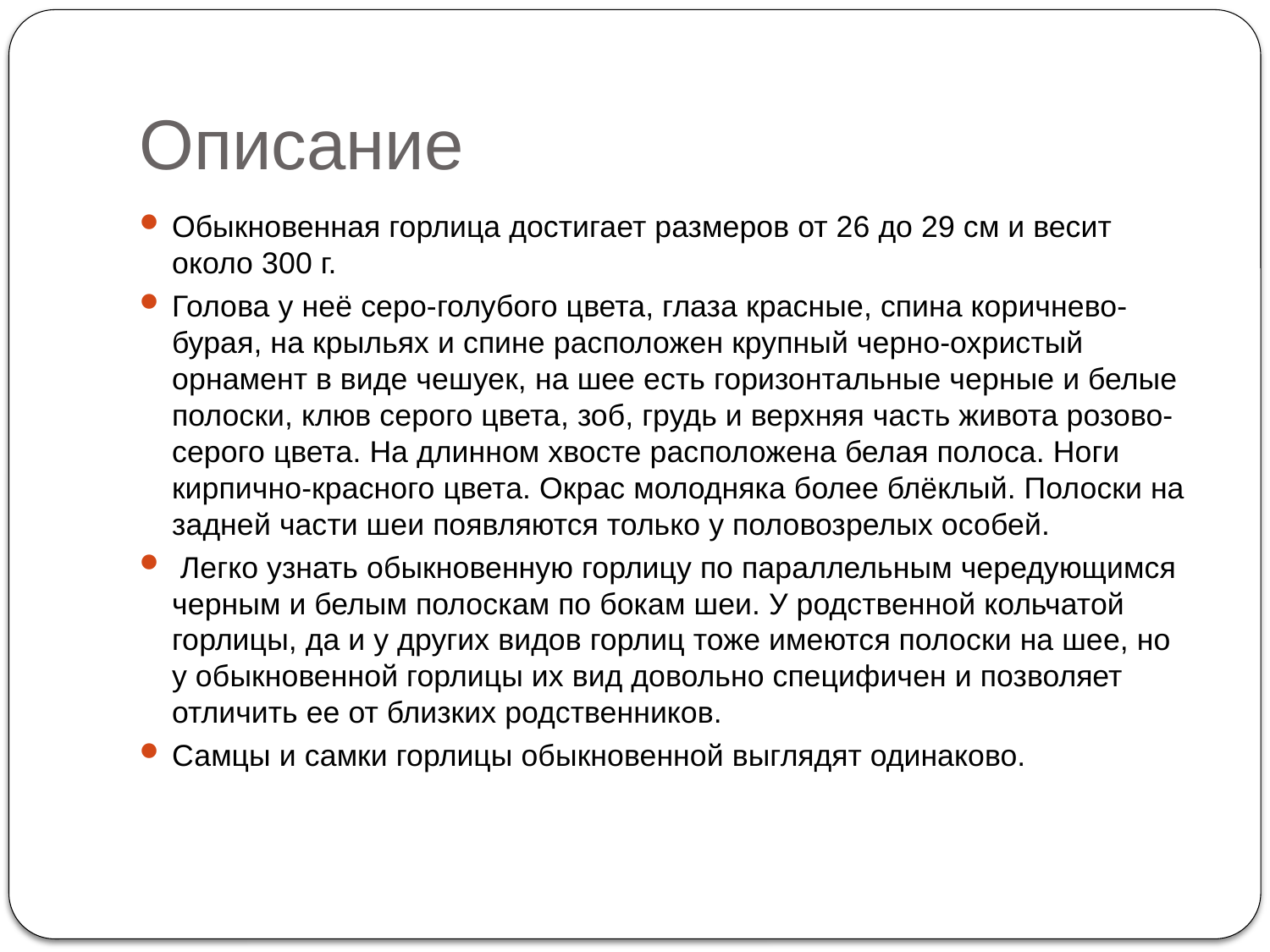

# Описание
Обыкновенная горлица достигает размеров от 26 до 29 см и весит около 300 г.
Голова у неё серо-голубого цвета, глаза красные, спина коричнево-бурая, на крыльях и спине расположен крупный черно-охристый орнамент в виде чешуек, на шее есть горизонтальные черные и белые полоски, клюв серого цвета, зоб, грудь и верхняя часть живота розово-серого цвета. На длинном хвосте расположена белая полоса. Ноги кирпично-красного цвета. Окрас молодняка более блёклый. Полоски на задней части шеи появляются только у половозрелых особей.
 Легко узнать обыкновенную горлицу по параллельным чередующимся черным и белым полоскам по бокам шеи. У родственной кольчатой горлицы, да и у других видов горлиц тоже имеются полоски на шее, но у обыкновенной горлицы их вид довольно специфичен и позволяет отличить ее от близких родственников.
Самцы и самки горлицы обыкновенной выглядят одинаково.